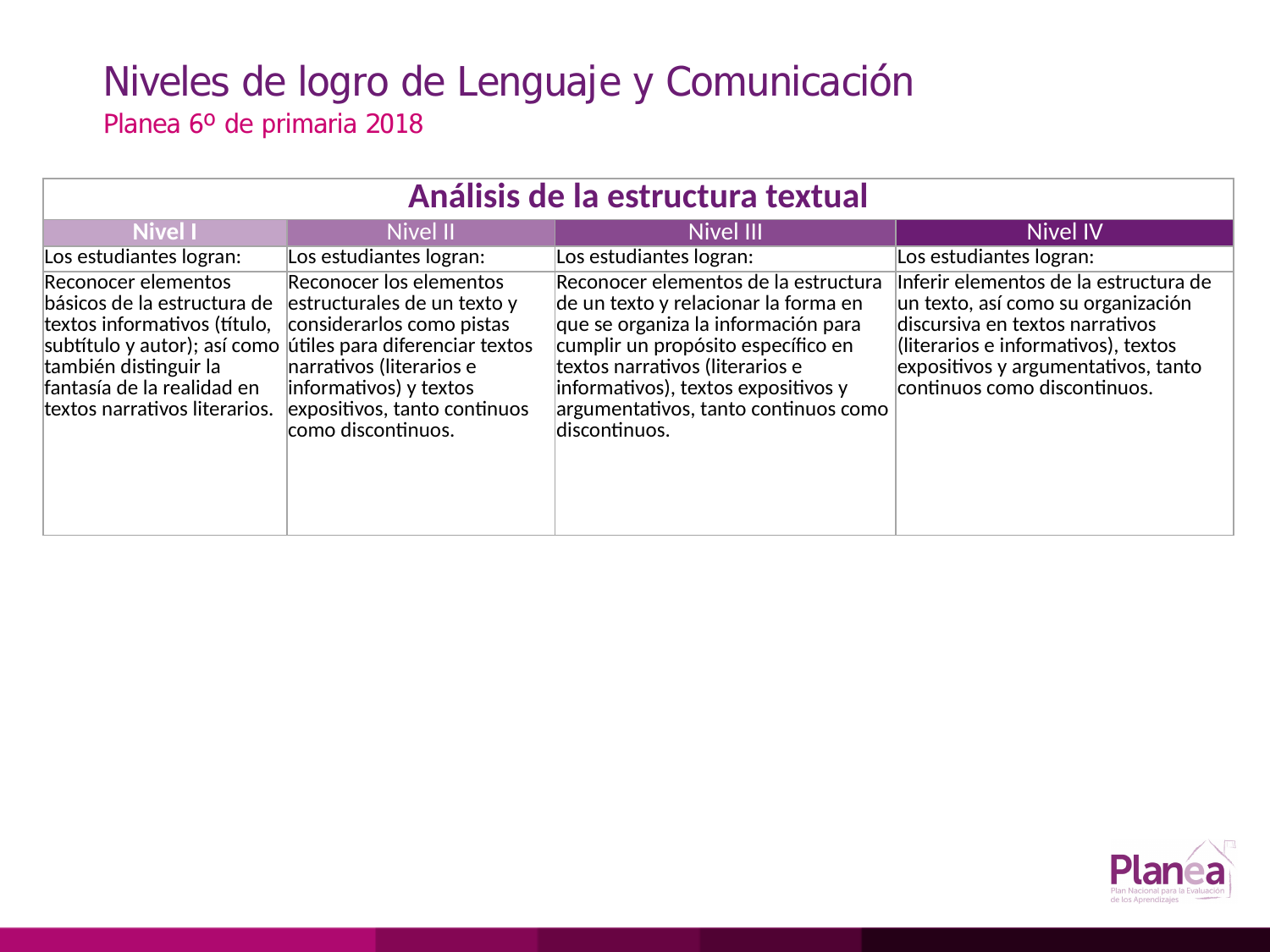

# Niveles de logro de Lenguaje y Comunicación
Planea 6º de primaria 2018
| Análisis de la estructura textual |  |  |  |
| --- | --- | --- | --- |
| Nivel I | Nivel II | Nivel III | Nivel IV |
| Los estudiantes logran: | Los estudiantes logran: | Los estudiantes logran: | Los estudiantes logran: |
| Reconocer elementos básicos de la estructura de textos informativos (título, subtítulo y autor); así como también distinguir la fantasía de la realidad en textos narrativos literarios. | Reconocer los elementos estructurales de un texto y considerarlos como pistas útiles para diferenciar textos narrativos (literarios e informativos) y textos expositivos, tanto continuos como discontinuos. | Reconocer elementos de la estructura de un texto y relacionar la forma en que se organiza la información para cumplir un propósito específico en textos narrativos (literarios e informativos), textos expositivos y argumentativos, tanto continuos como discontinuos. | Inferir elementos de la estructura de un texto, así como su organización discursiva en textos narrativos (literarios e informativos), textos expositivos y argumentativos, tanto continuos como discontinuos. |